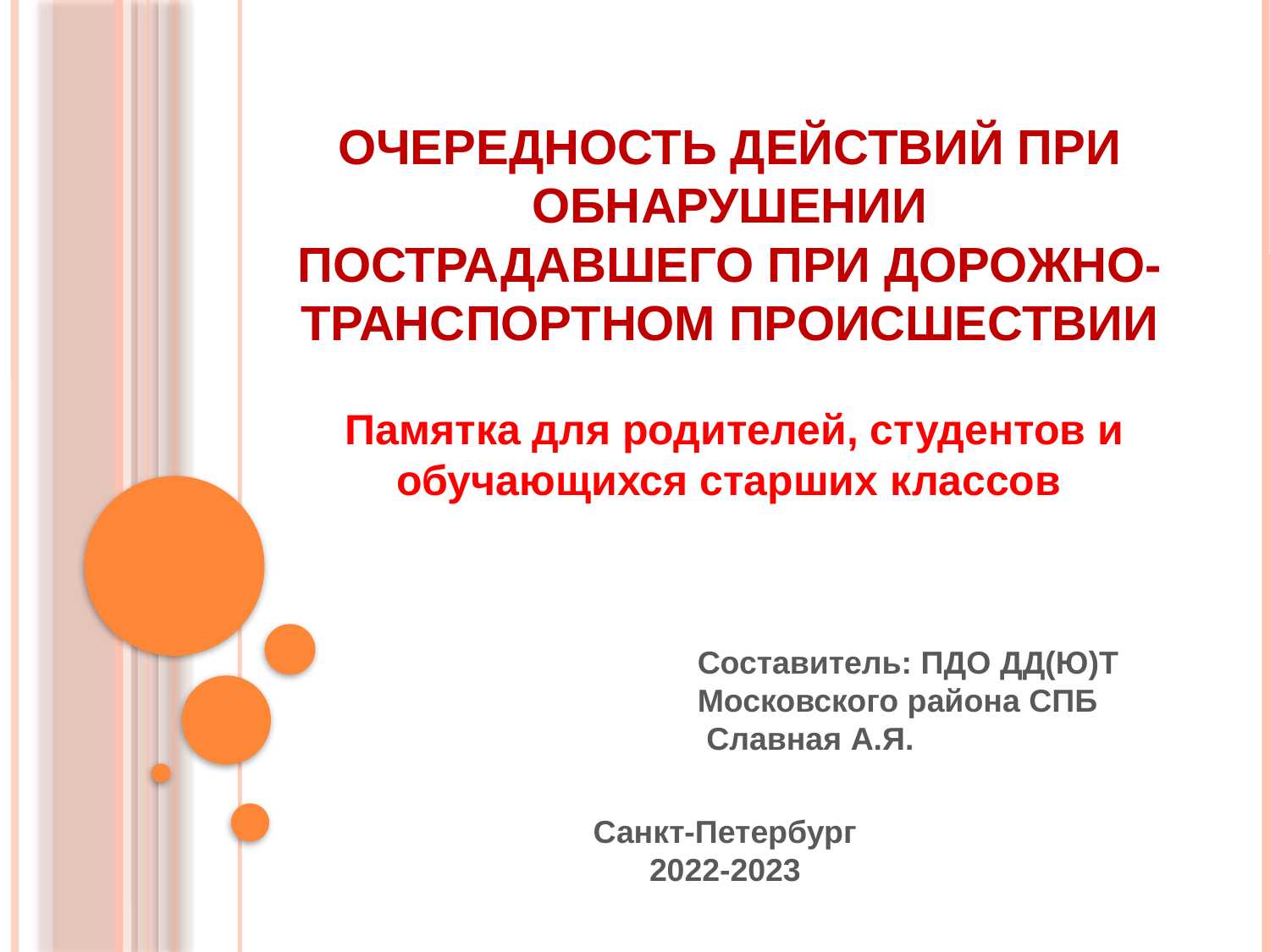

# ОЧЕРЕДНОСТЬ ДЕЙСТВИЙ ПРИ ОБНАРУШЕНИИ ПОСТРАДАВШЕГО ПРИ ДОРОЖНО-ТРАНСПОРТНОМ ПРОИСШЕСТВИИ
Памятка для родителей, студентов и обучающихся старших классов

Составитель: ПДО ДД(Ю)Т Московского района СПБ
 Славная А.Я.
Санкт-Петербург
2022-2023